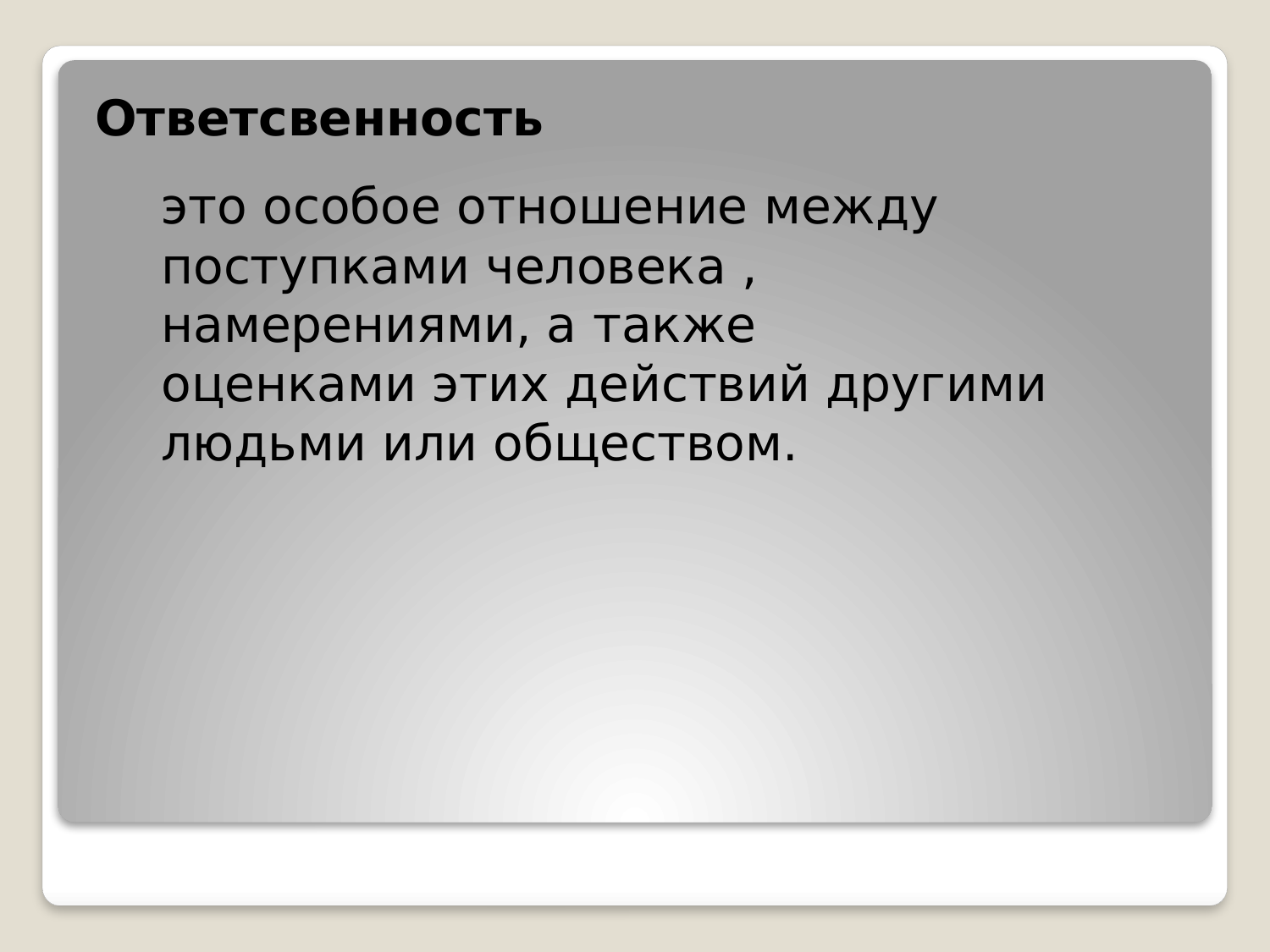

Ответсвенность
это особое отношение между поступками человека , намерениями, а также оценками этих действий другими людьми или обществом.
#